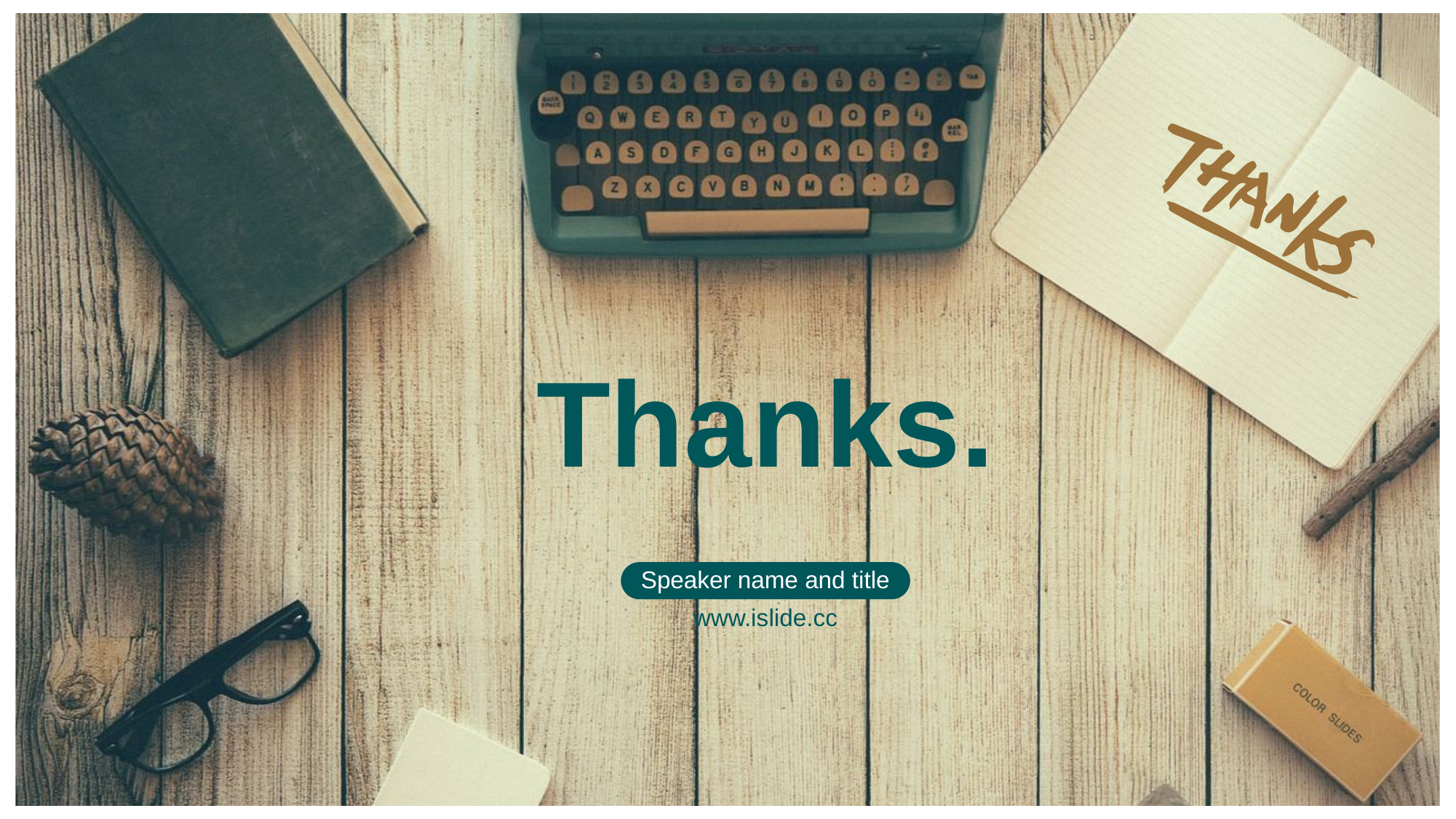

# Thanks.
Speaker name and title
www.islide.cc